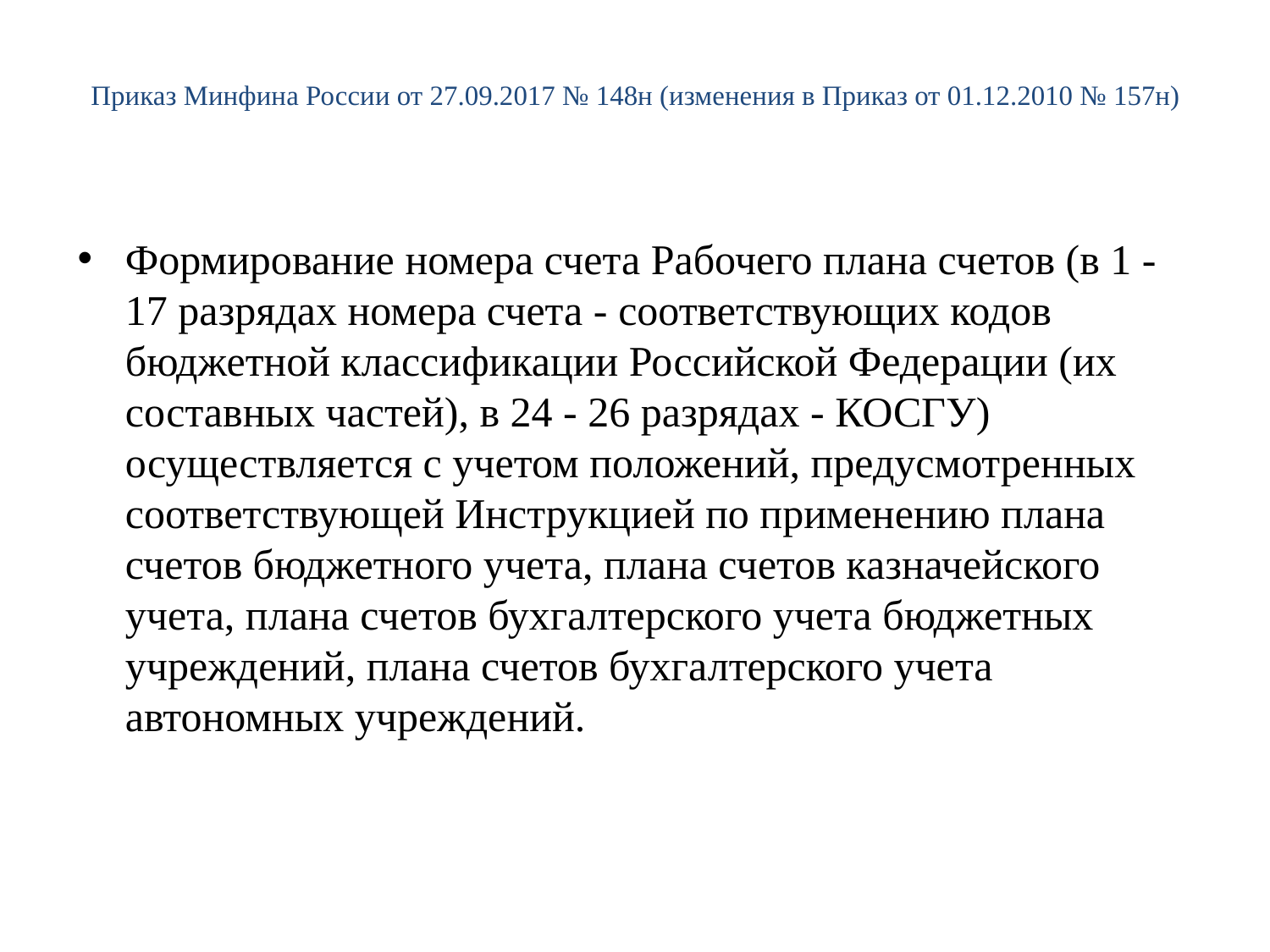

# Приказ Минфина России от 27.09.2017 № 148н (изменения в Приказ от 01.12.2010 № 157н)
Формирование номера счета Рабочего плана счетов (в 1 - 17 разрядах номера счета - соответствующих кодов бюджетной классификации Российской Федерации (их составных частей), в 24 - 26 разрядах - КОСГУ) осуществляется с учетом положений, предусмотренных соответствующей Инструкцией по применению плана счетов бюджетного учета, плана счетов казначейского учета, плана счетов бухгалтерского учета бюджетных учреждений, плана счетов бухгалтерского учета автономных учреждений.